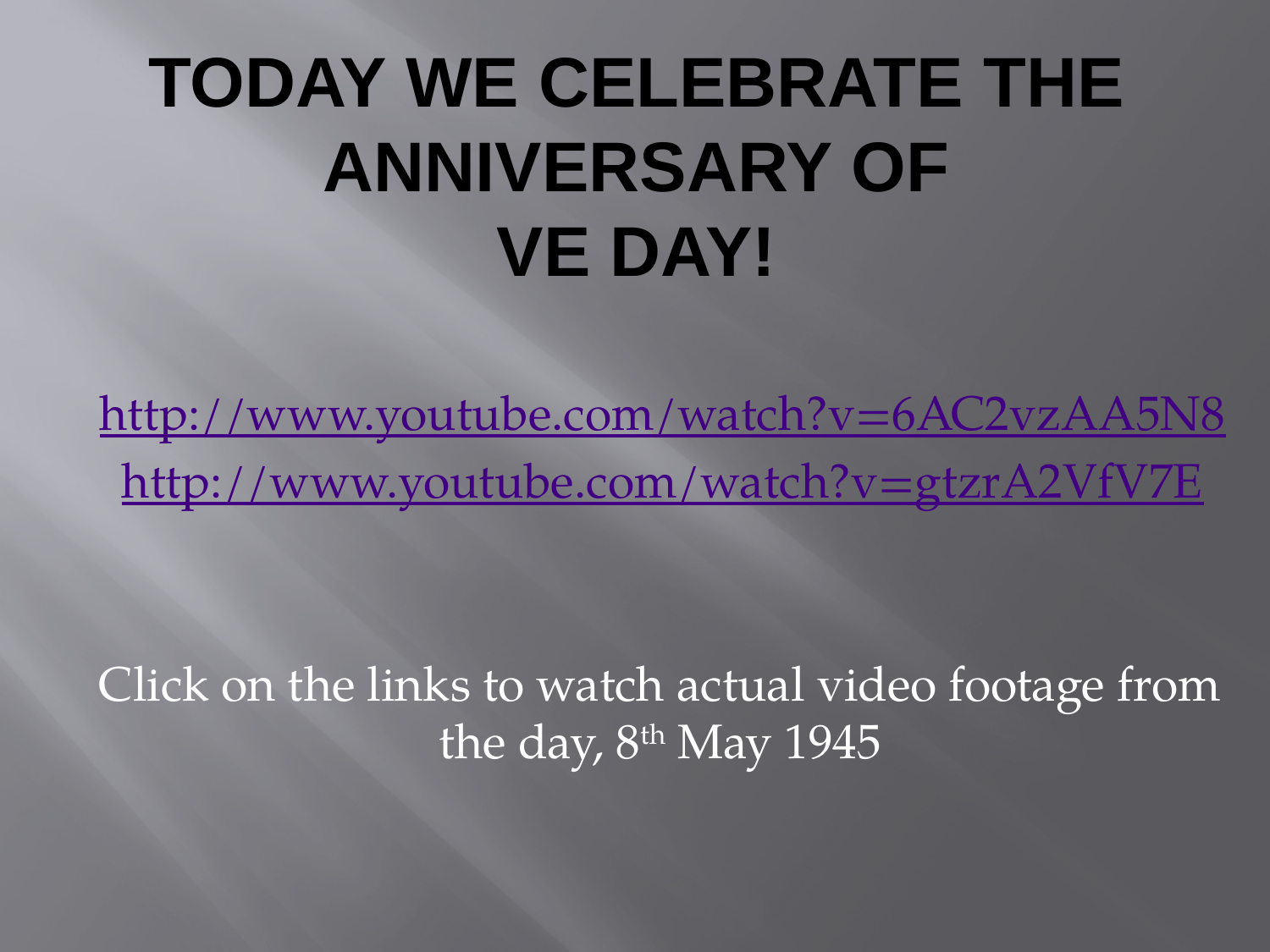

# TODAY WE CELEBRATE the anniversary of VE Day!
http://www.youtube.com/watch?v=6AC2vzAA5N8
http://www.youtube.com/watch?v=gtzrA2VfV7E

Click on the links to watch actual video footage from the day, 8th May 1945